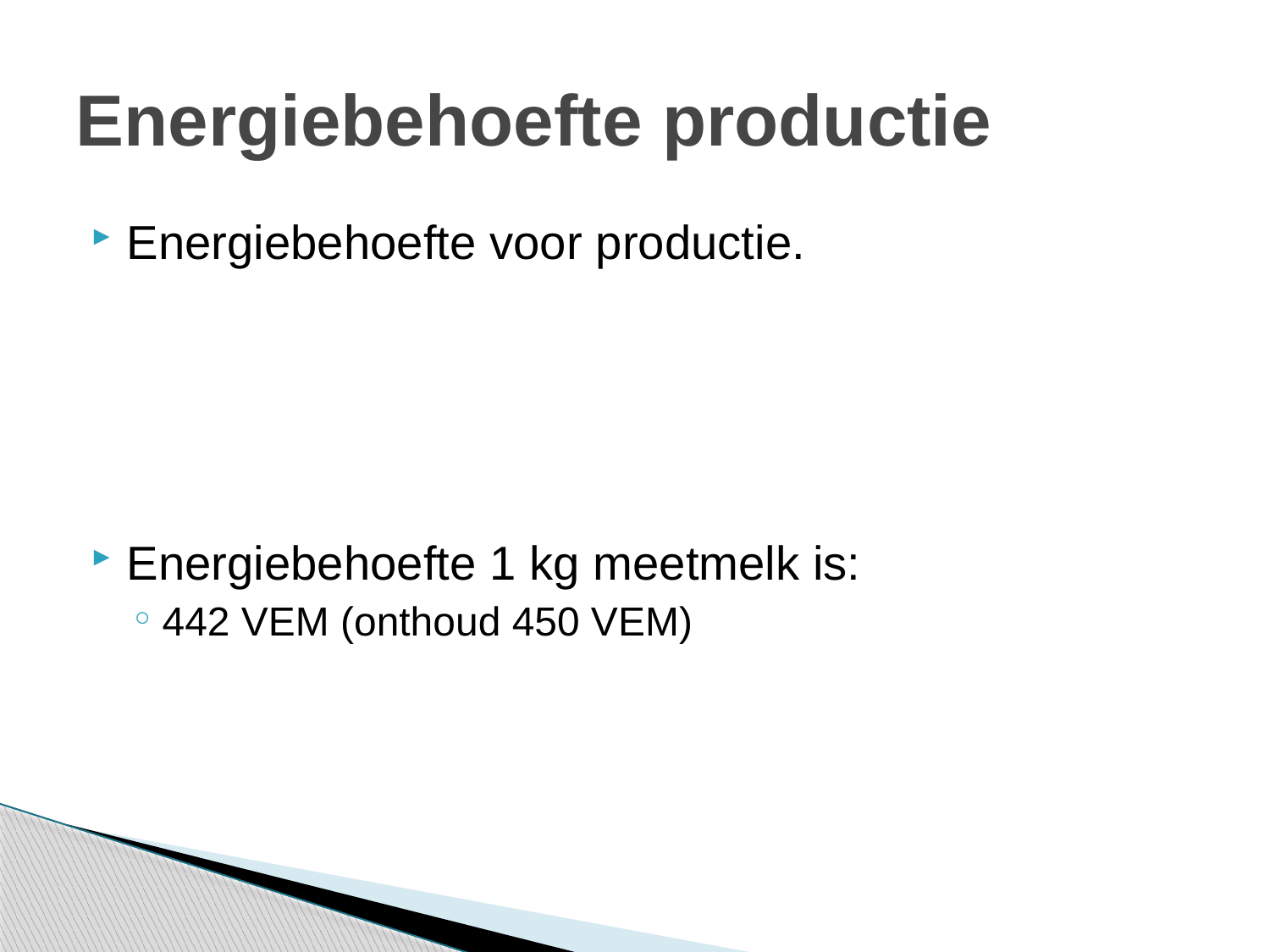

# Energiebehoefte productie
Energiebehoefte voor productie.

Energiebehoefte 1 kg meetmelk is:
442 VEM (onthoud 450 VEM)